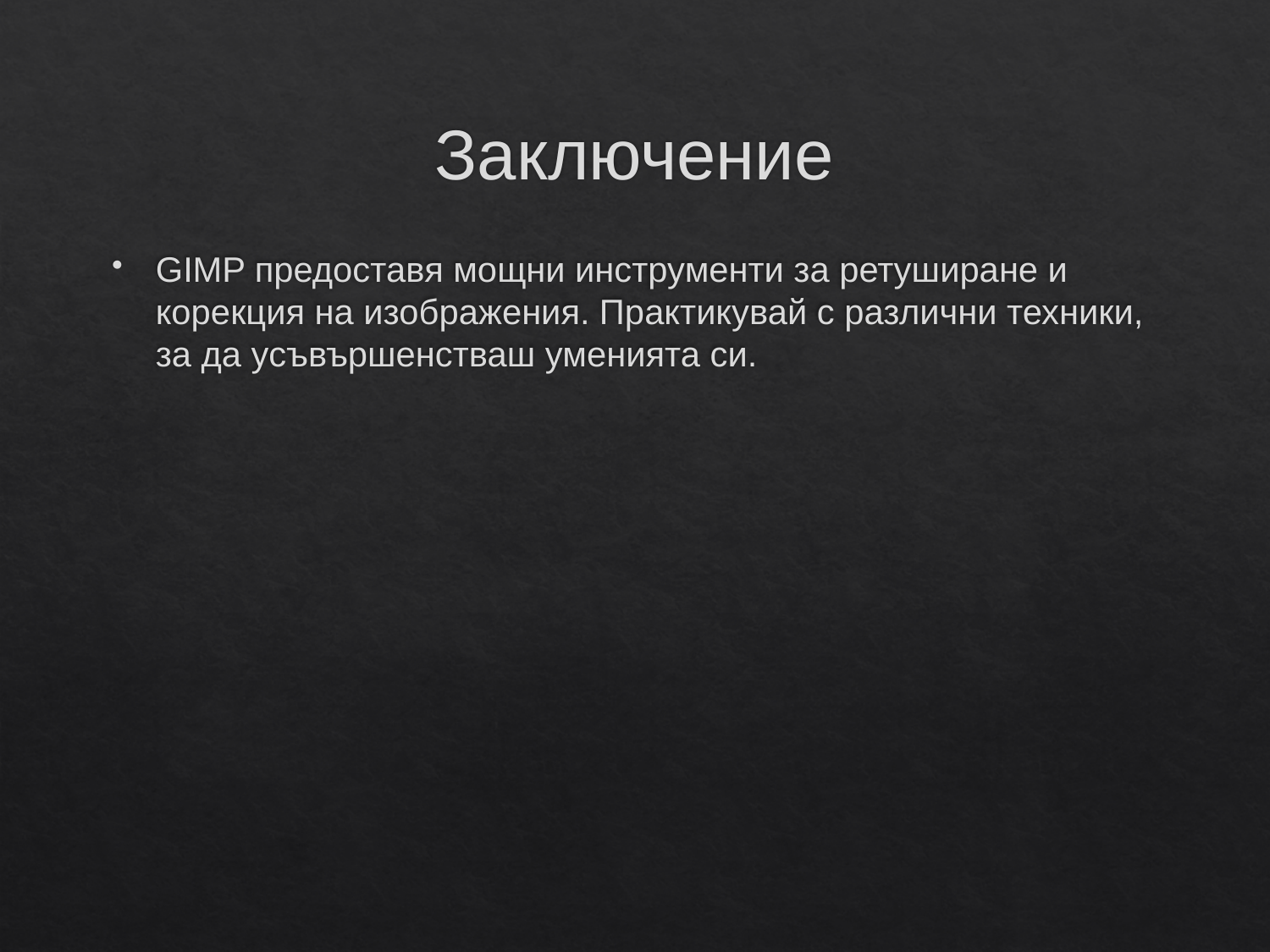

# Заключение
GIMP предоставя мощни инструменти за ретуширане и корекция на изображения. Практикувай с различни техники, за да усъвършенстваш уменията си.